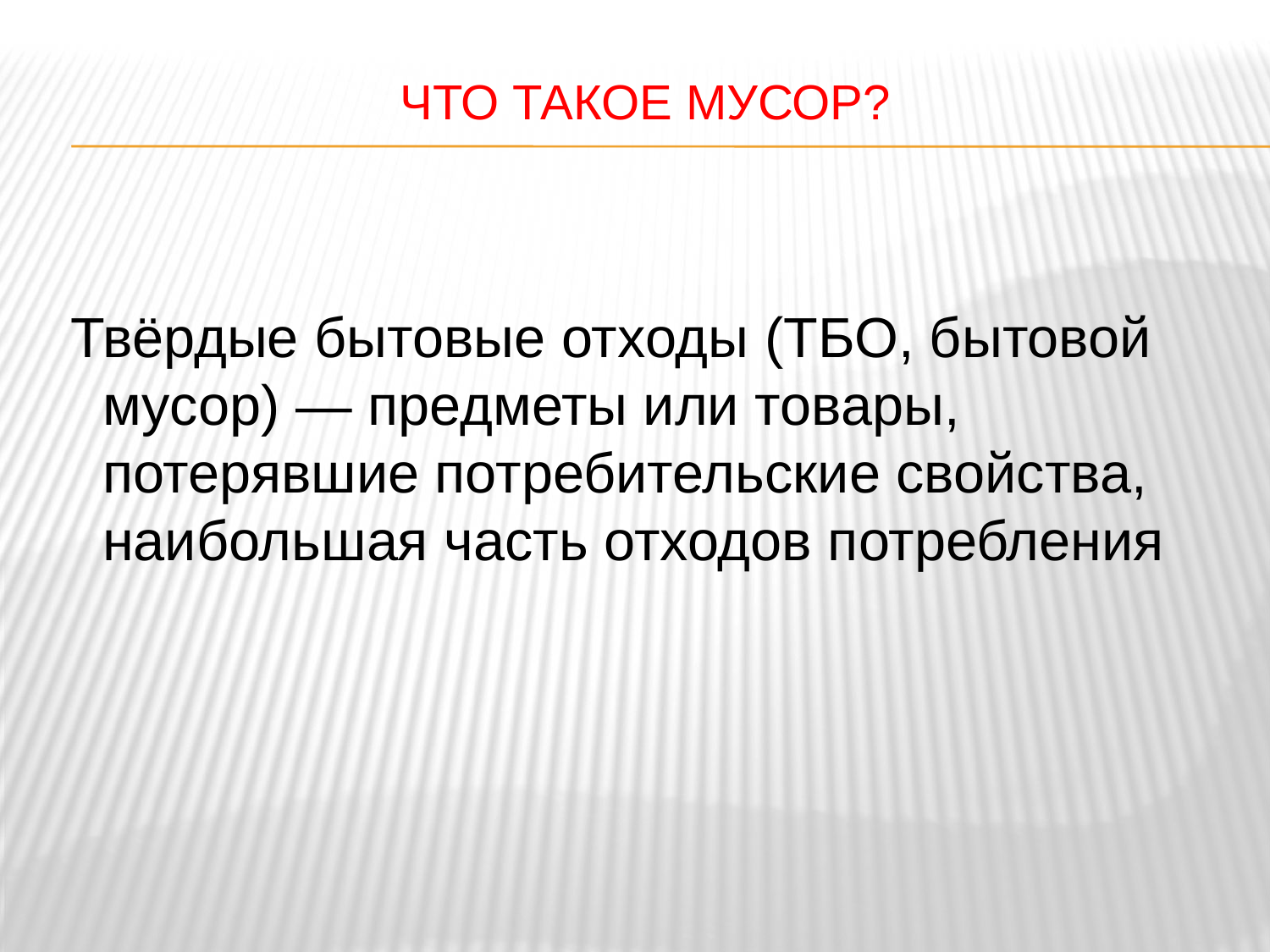

# Что такое мусор?

 Твёрдые бытовые отходы (ТБО, бытовой мусор) — предметы или товары, потерявшие потребительские свойства, наибольшая часть отходов потребления